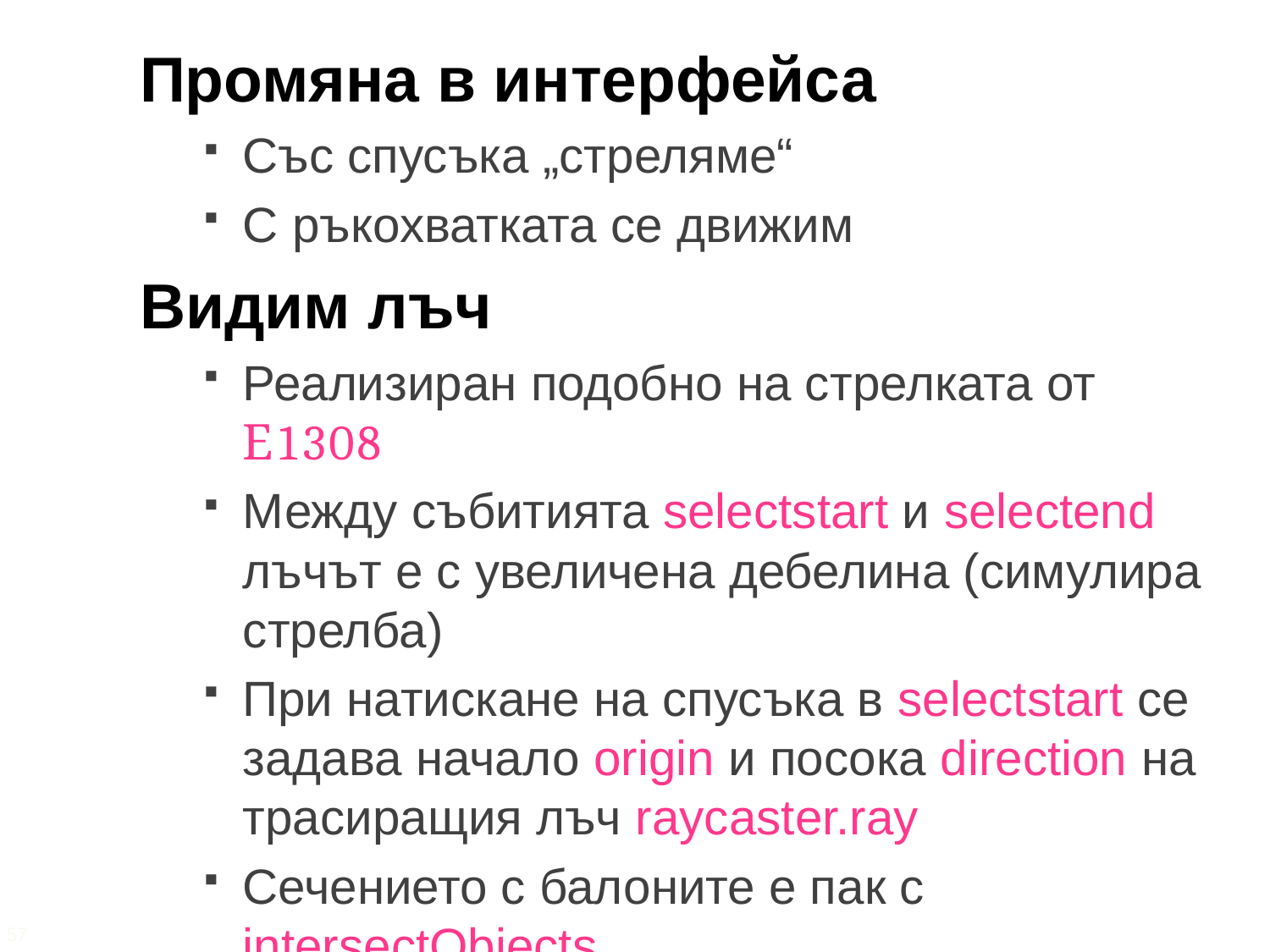

Промяна в интерфейса
Със спусъка „стреляме“
С ръкохватката се движим
Видим лъч
Реализиран подобно на стрелката от Е1308
Между събитията selectstart и selectend лъчът е с увеличена дебелина (симулира стрелба)
При натискане на спусъка в selectstart се задава начало origin и посока direction на трасиращия лъч raycaster.ray
Сечението с балоните е пак с intersectObjects